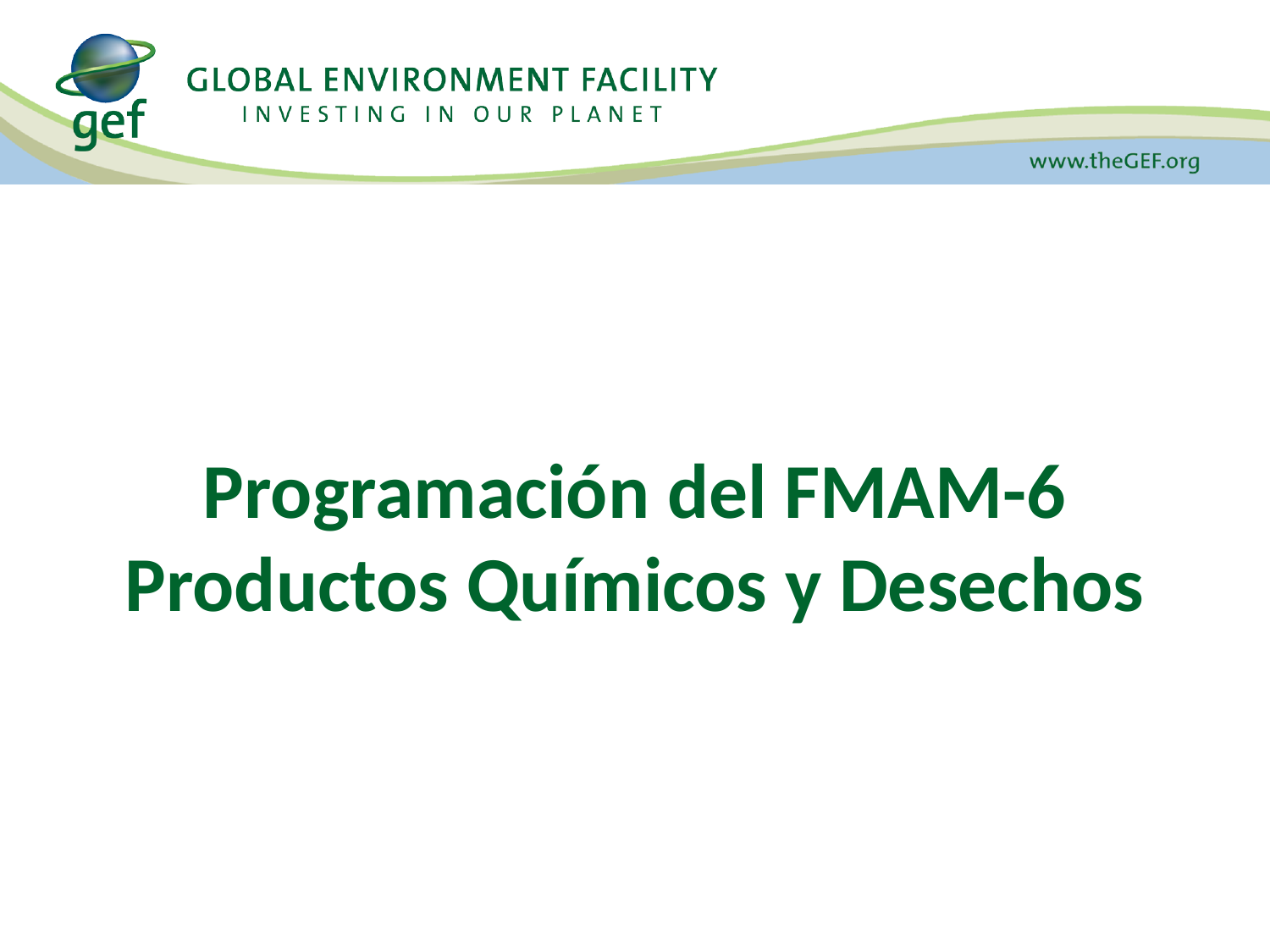

# Programación del FMAM-6 Productos Químicos y Desechos